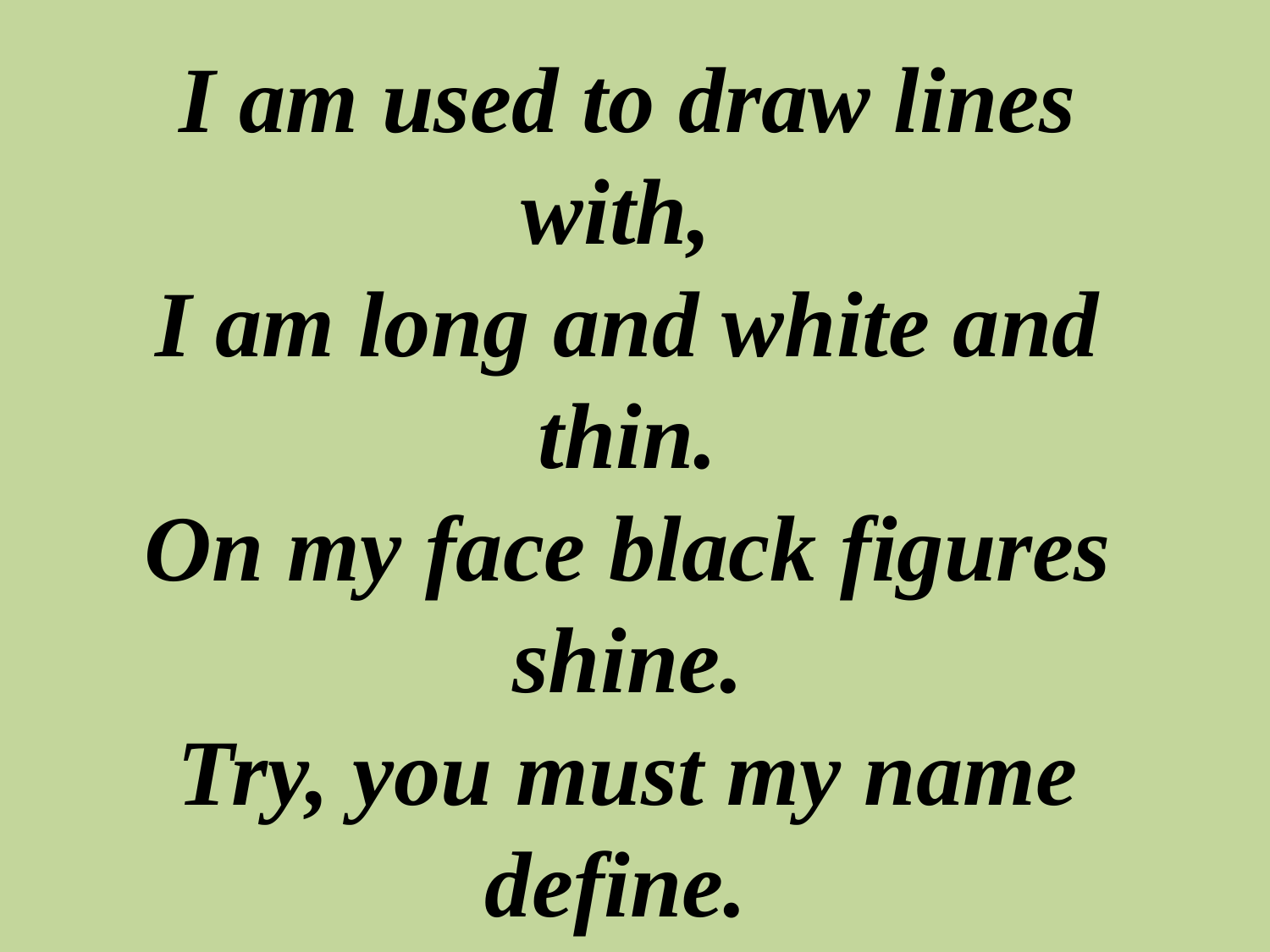

#
I am used to draw lines with,
I am long and white and thin.
On my face black figures shine.
Try, you must my name define.